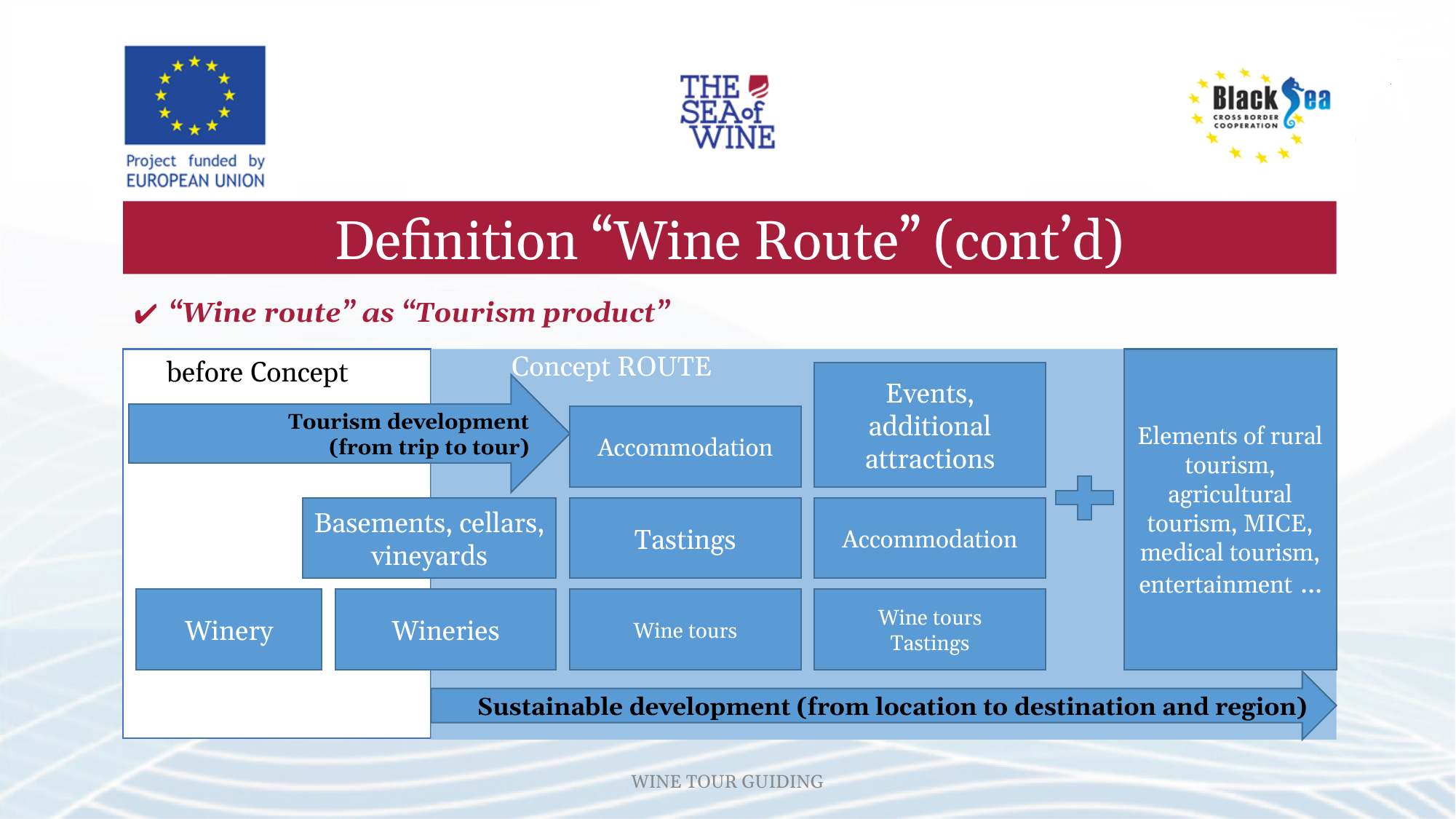

Definition “Wine Route” (cont’d)
“Wine route” as “Tourism product”
before Сoncept
Elements of rural tourism, agricultural tourism, MICE, medical tourism, entertainment …
Concept ROUTE
Events, additional attractions
Tourism development
(from trip to tour)
Accommodation

Basements, cellars, vineyards
Tastings
Accommodation
Winery
Wineries
Wine tours
Wine tours
Tastings
Sustainable development (from location to destination and region)
WINE TOUR GUIDING